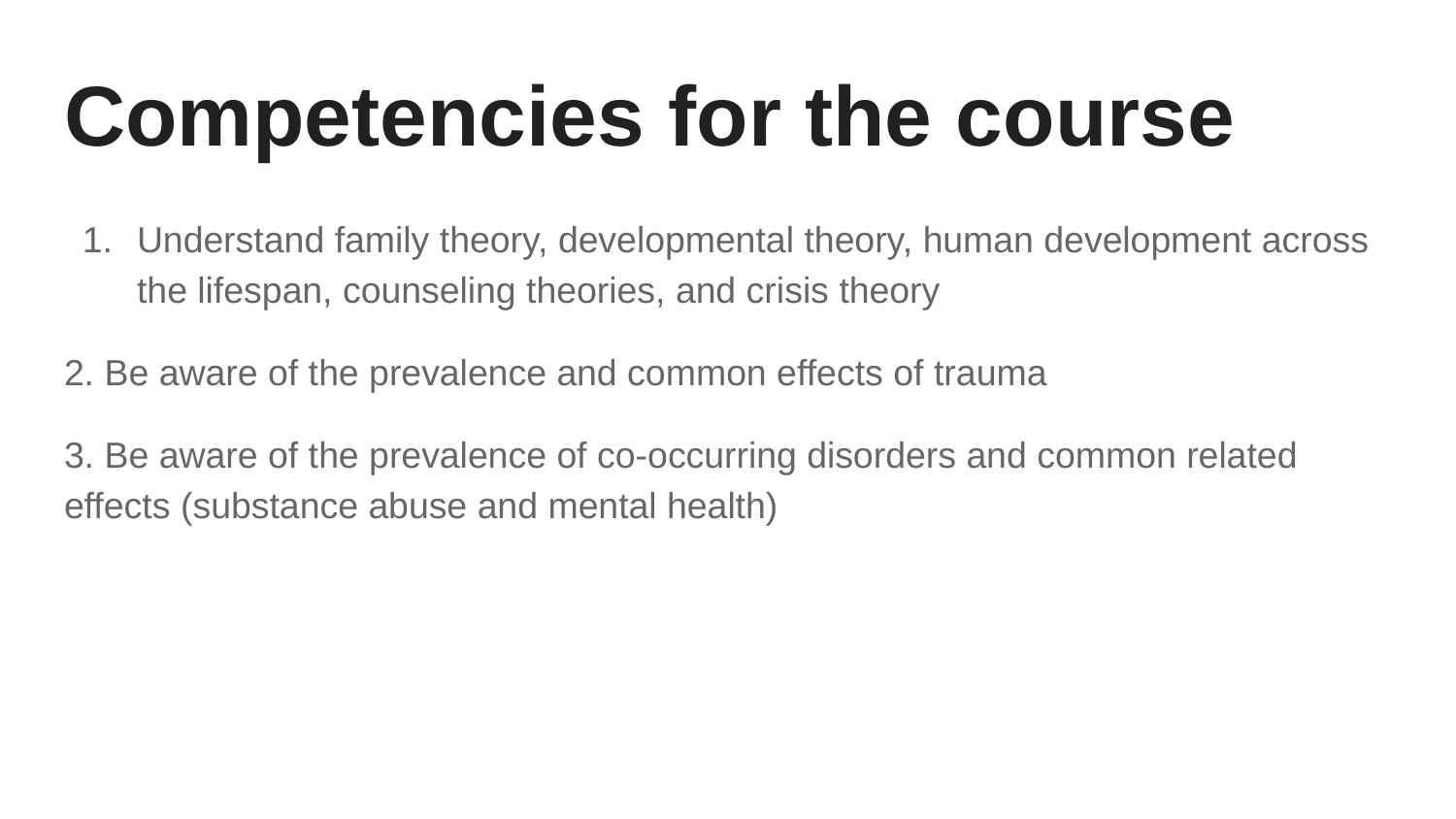

# Competencies for the course
Understand family theory, developmental theory, human development across the lifespan, counseling theories, and crisis theory
2. Be aware of the prevalence and common effects of trauma
3. Be aware of the prevalence of co-occurring disorders and common related effects (substance abuse and mental health)